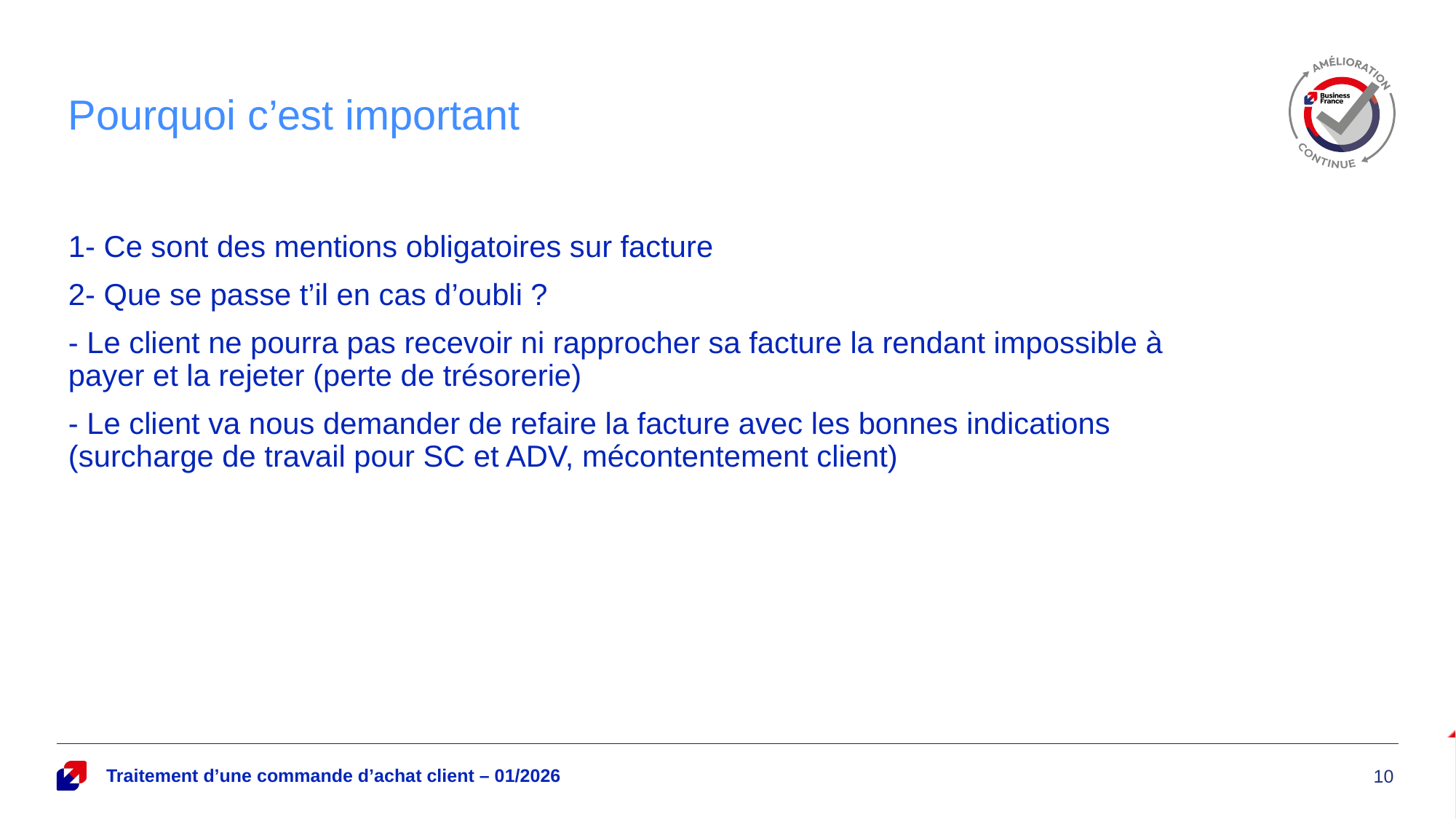

Pourquoi c’est important

1- Ce sont des mentions obligatoires sur facture
2- Que se passe t’il en cas d’oubli ?
- Le client ne pourra pas recevoir ni rapprocher sa facture la rendant impossible à payer et la rejeter (perte de trésorerie)
- Le client va nous demander de refaire la facture avec les bonnes indications (surcharge de travail pour SC et ADV, mécontentement client)

Traitement d’une commande d’achat client – 01/2026